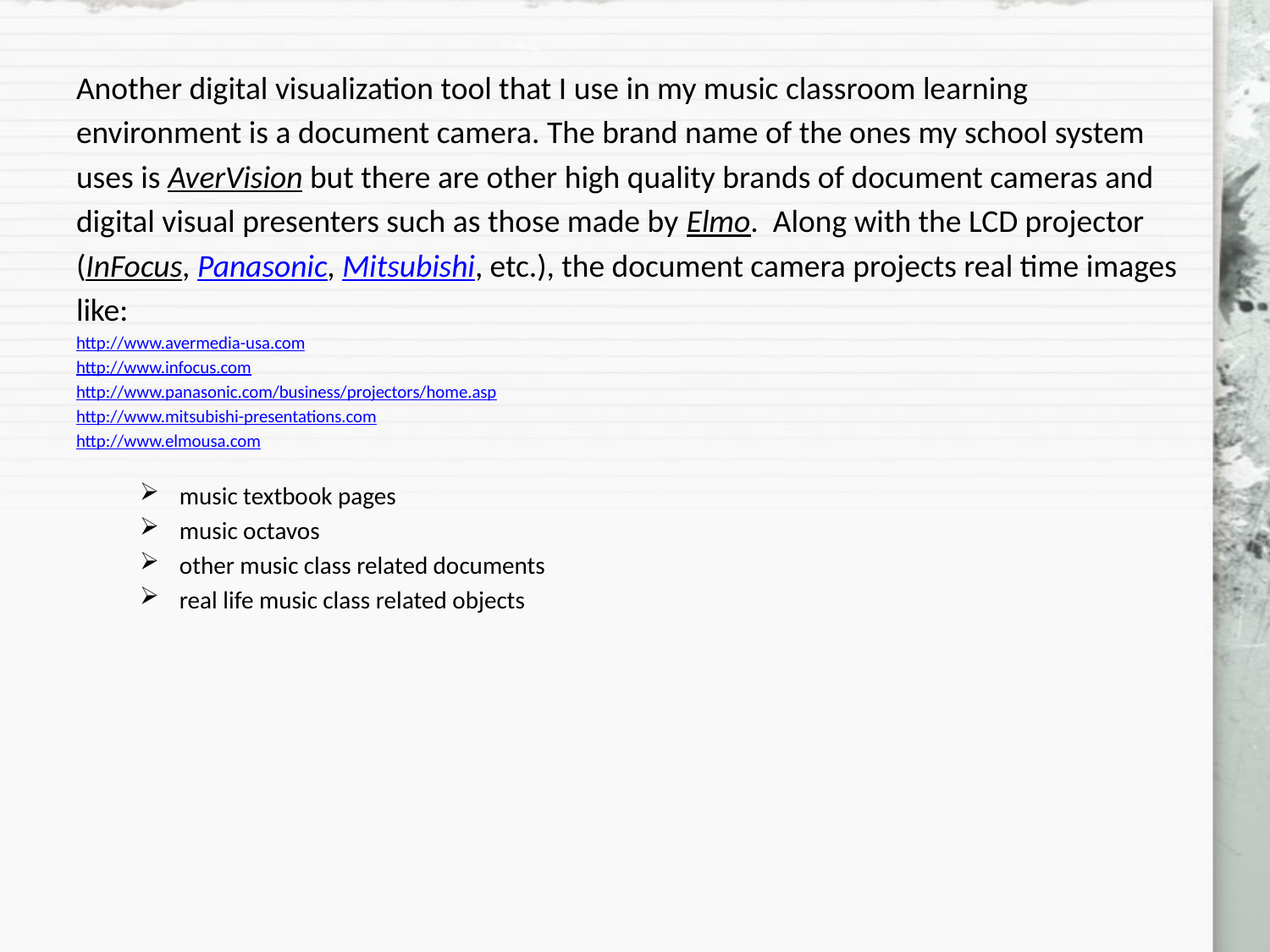

Another digital visualization tool that I use in my music classroom learning
environment is a document camera. The brand name of the ones my school system
uses is AverVision but there are other high quality brands of document cameras and
digital visual presenters such as those made by Elmo.  Along with the LCD projector
(InFocus, Panasonic, Mitsubishi, etc.), the document camera projects real time images
like:
http://www.avermedia-usa.com
http://www.infocus.com
http://www.panasonic.com/business/projectors/home.asp
http://www.mitsubishi-presentations.com
http://www.elmousa.com

music textbook pages
music octavos
other music class related documents
real life music class related objects